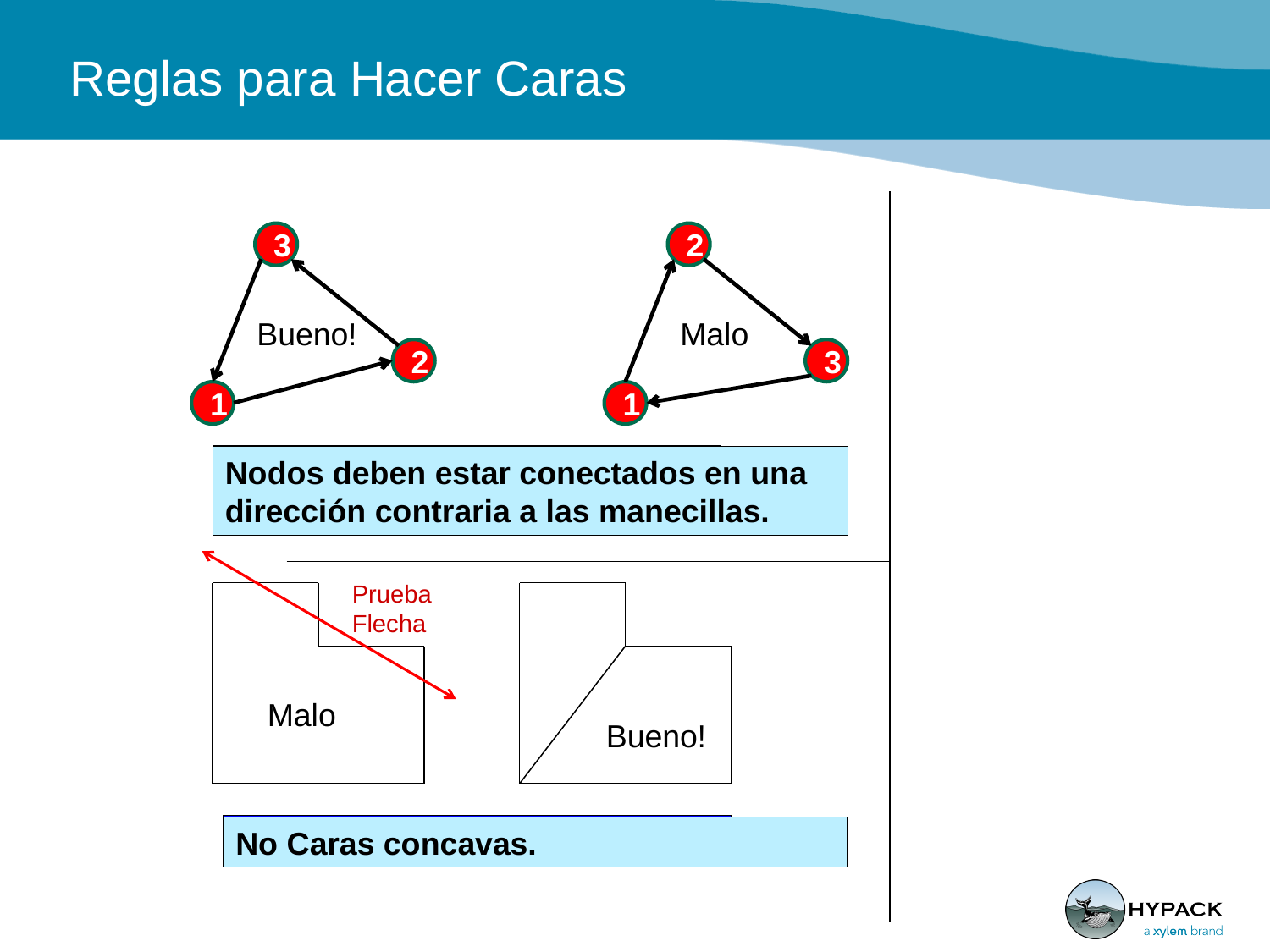

# Reglas para Hacer Caras
3
2
Bueno!
Malo
2
3
1
1

Nodos deben estar conectados en una dirección contraria a las manecillas.
Prueba Flecha
Malo
Bueno!
No Caras concavas.
No Caras concavas.